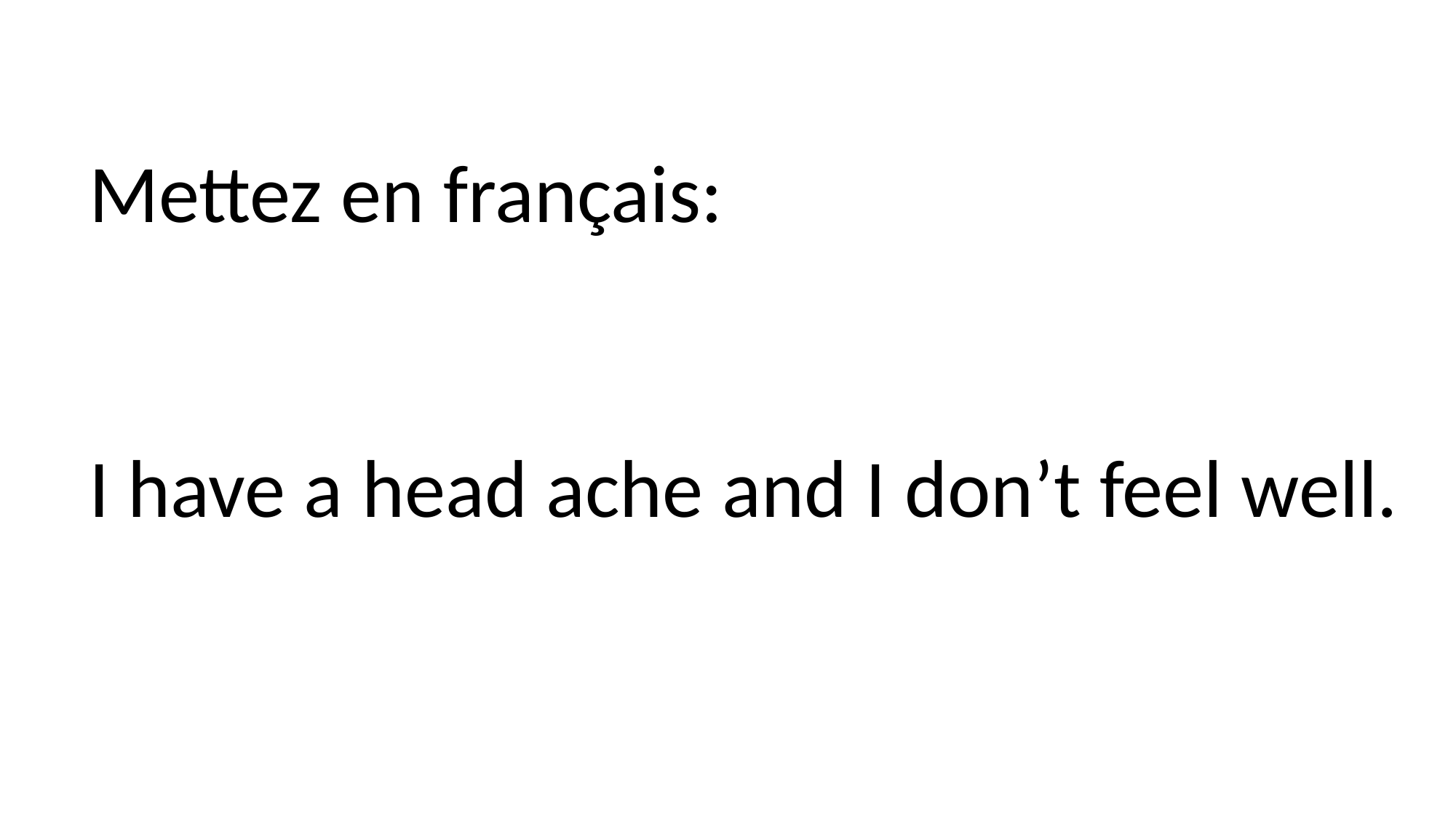

Mettez en français:

I have a head ache and I don’t feel well.